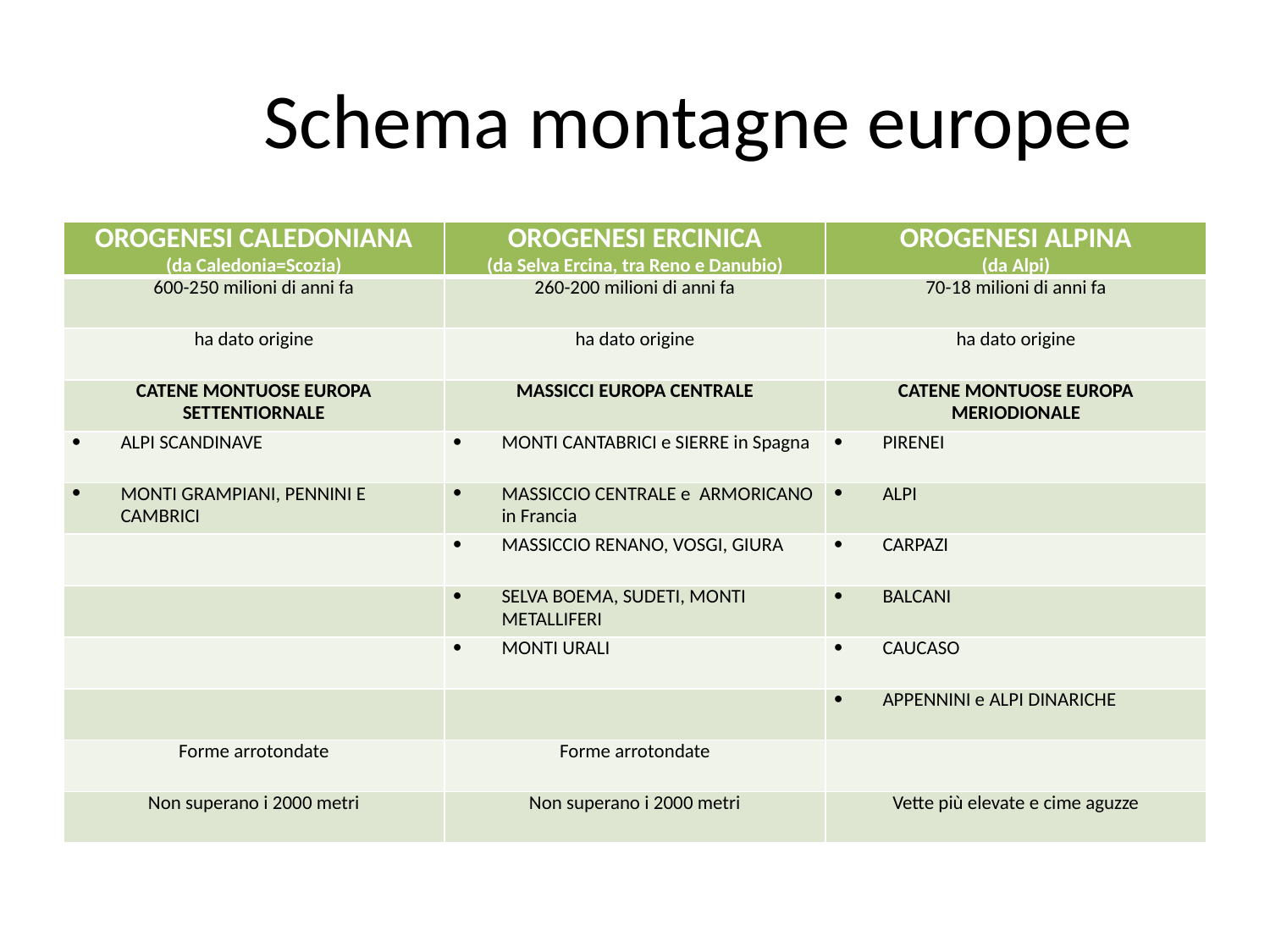

# Schema montagne europee
| OROGENESI CALEDONIANA (da Caledonia=Scozia) | OROGENESI ERCINICA (da Selva Ercina, tra Reno e Danubio) | OROGENESI ALPINA (da Alpi) |
| --- | --- | --- |
| 600-250 milioni di anni fa | 260-200 milioni di anni fa | 70-18 milioni di anni fa |
| ha dato origine | ha dato origine | ha dato origine |
| CATENE MONTUOSE EUROPA SETTENTIORNALE | MASSICCI EUROPA CENTRALE | CATENE MONTUOSE EUROPA MERIODIONALE |
| ALPI SCANDINAVE | MONTI CANTABRICI e SIERRE in Spagna | PIRENEI |
| MONTI GRAMPIANI, PENNINI E CAMBRICI | MASSICCIO CENTRALE e ARMORICANO in Francia | ALPI |
|  | MASSICCIO RENANO, VOSGI, GIURA | CARPAZI |
|  | SELVA BOEMA, SUDETI, MONTI METALLIFERI | BALCANI |
|  | MONTI URALI | CAUCASO |
|  |  | APPENNINI e ALPI DINARICHE |
| Forme arrotondate | Forme arrotondate |  |
| Non superano i 2000 metri | Non superano i 2000 metri | Vette più elevate e cime aguzze |